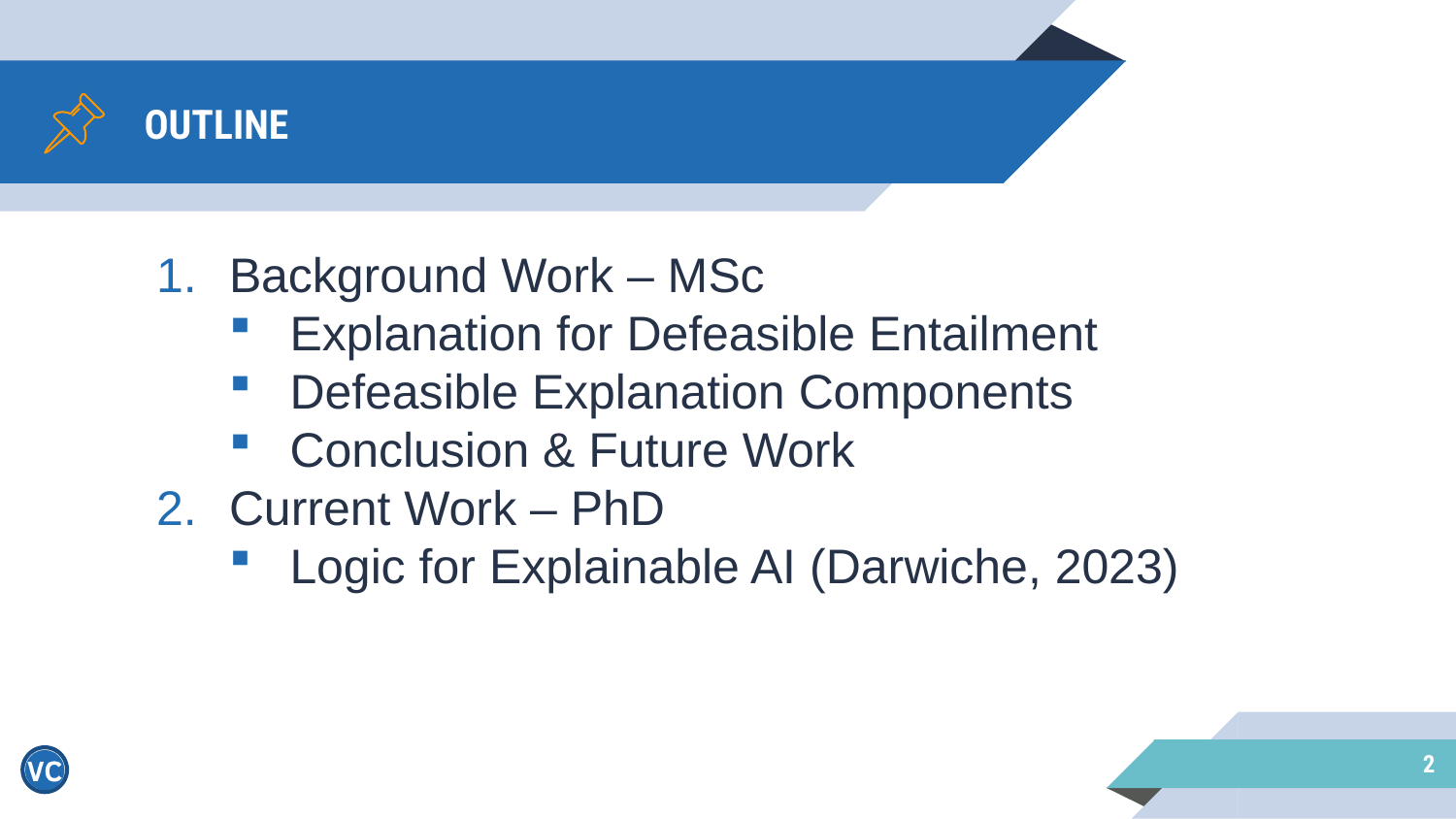

# OUTLINE

Background Work – MSc
Explanation for Defeasible Entailment
Defeasible Explanation Components
Conclusion & Future Work
Current Work – PhD
Logic for Explainable AI (Darwiche, 2023)

2